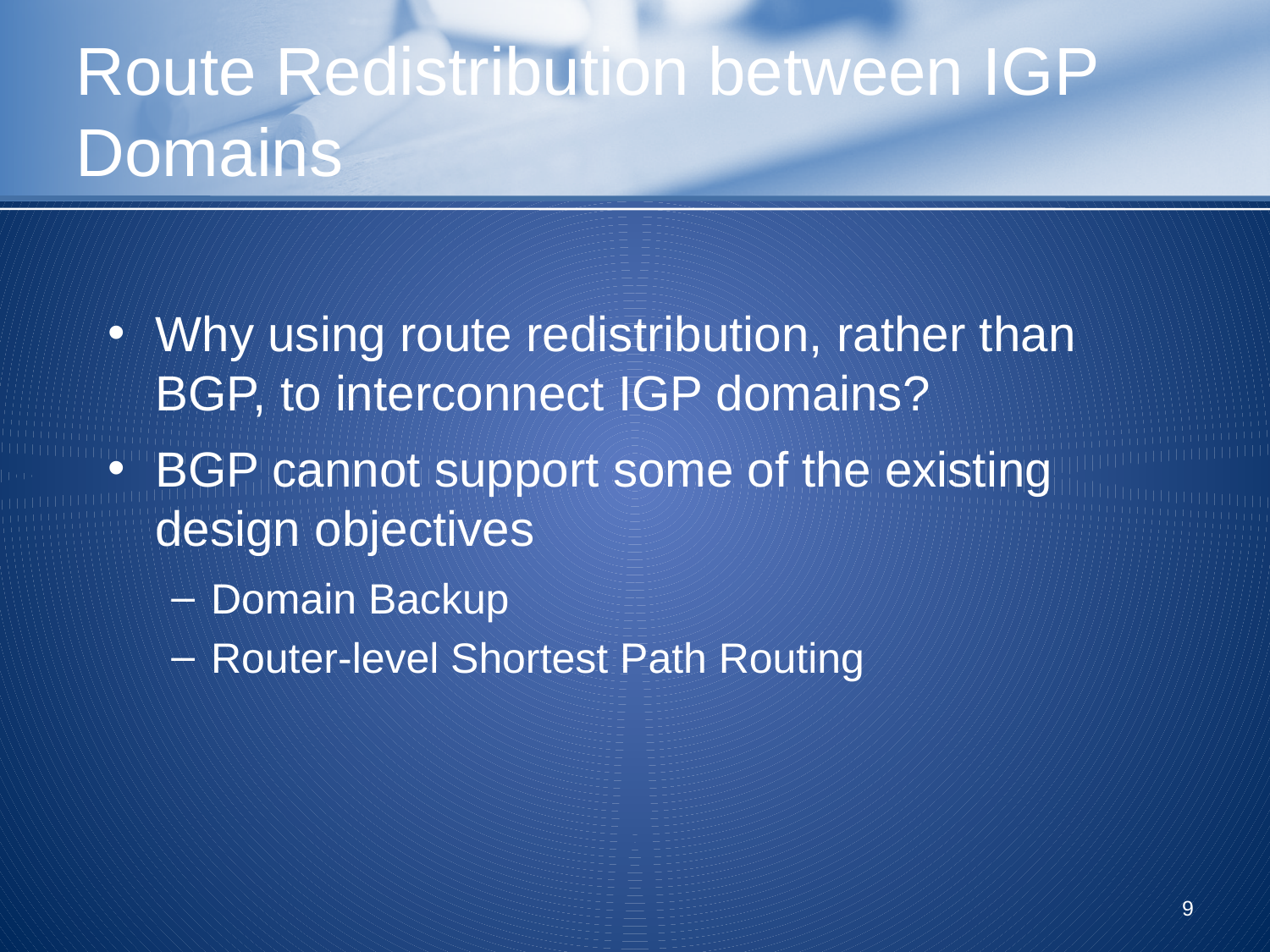

# Route Redistribution between IGP Domains
Why using route redistribution, rather than BGP, to interconnect IGP domains?
BGP cannot support some of the existing design objectives
Domain Backup
Router-level Shortest Path Routing
9